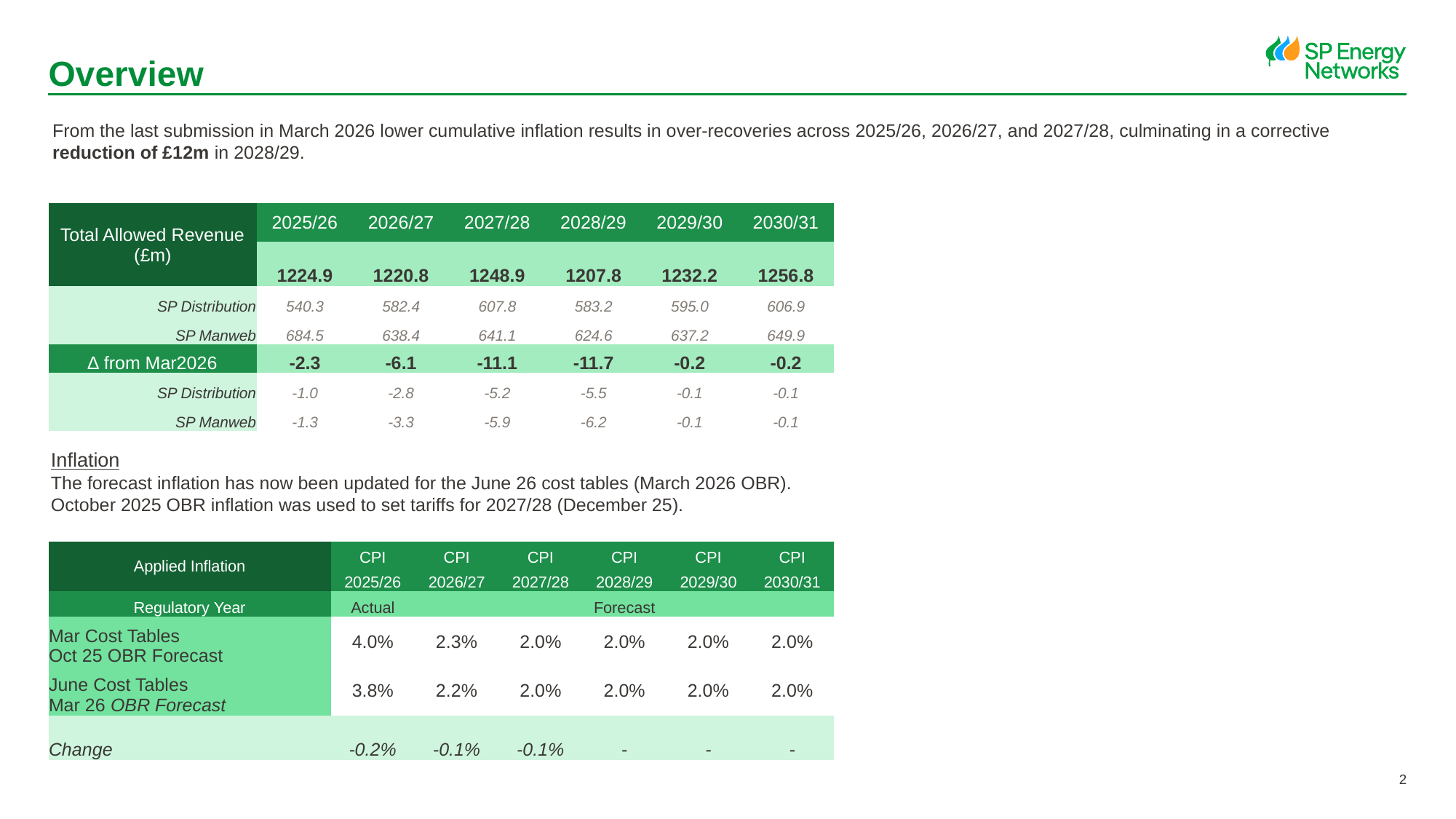

# Overview
From the last submission in March 2026 lower cumulative inflation results in over‑recoveries across 2025/26, 2026/27, and 2027/28, culminating in a corrective reduction of £12m in 2028/29.

| Total Allowed Revenue (£m) | 2025/26 | 2026/27 | 2027/28 | 2028/29 | 2029/30 | 2030/31 |
| --- | --- | --- | --- | --- | --- | --- |
|  | 1224.9 | 1220.8 | 1248.9 | 1207.8 | 1232.2 | 1256.8 |
| SP Distribution | 540.3 | 582.4 | 607.8 | 583.2 | 595.0 | 606.9 |
| SP Manweb | 684.5 | 638.4 | 641.1 | 624.6 | 637.2 | 649.9 |
| ∆ from Mar2026 | -2.3 | -6.1 | -11.1 | -11.7 | -0.2 | -0.2 |
| SP Distribution | -1.0 | -2.8 | -5.2 | -5.5 | -0.1 | -0.1 |
| SP Manweb | -1.3 | -3.3 | -5.9 | -6.2 | -0.1 | -0.1 |
Inflation
The forecast inflation has now been updated for the June 26 cost tables (March 2026 OBR).
October 2025 OBR inflation was used to set tariffs for 2027/28 (December 25).
| Applied Inflation | CPI | CPI | CPI | CPI | CPI | CPI |
| --- | --- | --- | --- | --- | --- | --- |
|  | 2025/26 | 2026/27 | 2027/28 | 2028/29 | 2029/30 | 2030/31 |
| Regulatory Year | Actual | Forecast |  |  |  |  |
| Mar Cost Tables Oct 25 OBR Forecast | 4.0% | 2.3% | 2.0% | 2.0% | 2.0% | 2.0% |
| June Cost Tables Mar 26 OBR Forecast | 3.8% | 2.2% | 2.0% | 2.0% | 2.0% | 2.0% |
| Change | -0.2% | -0.1% | -0.1% | - | - | - |